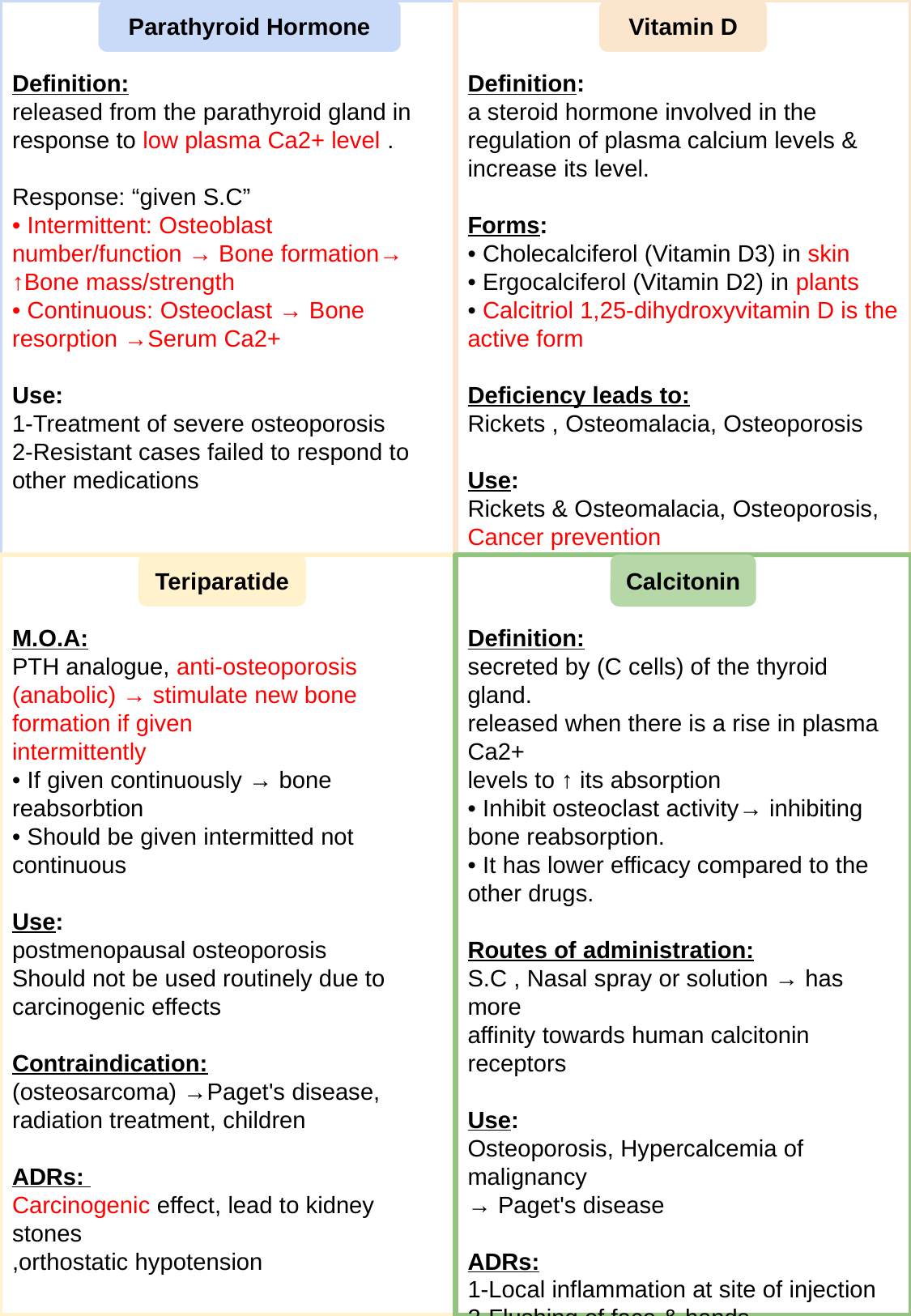

Parathyroid Hormone

Definition:
released from the parathyroid gland in
response to low plasma Ca2+ level .

Response: “given S.C”
• Intermittent: Osteoblast number/function → Bone formation→
↑Bone mass/strength
• Continuous: Osteoclast → Bone
resorption →Serum Ca2+

Use:
1-Treatment of severe osteoporosis
2-Resistant cases failed to respond to
other medications

Parathyroid Hormone
Vitamin D

Definition:
a steroid hormone involved in the
regulation of plasma calcium levels &
increase its level.

Forms:
• Cholecalciferol (Vitamin D3) in skin
• Ergocalciferol (Vitamin D2) in plants
• Calcitriol 1,25-dihydroxyvitamin D is the
active form

Deficiency leads to:
Rickets , Osteomalacia, Osteoporosis

Use:
Rickets & Osteomalacia, Osteoporosis,
Cancer prevention

Vitamin D
Teriparatide

M.O.A:
PTH analogue, anti-osteoporosis (anabolic) → stimulate new bone formation if given
intermittently
• If given continuously → bone
reabsorbtion
• Should be given intermitted not
continuous

Use:
postmenopausal osteoporosis
Should not be used routinely due to
carcinogenic effects

Contraindication:
(osteosarcoma) →Paget's disease,
radiation treatment, children

ADRs:
Carcinogenic effect, lead to kidney stones
,orthostatic hypotension

Calcitonin

Definition:
secreted by (C cells) of the thyroid gland.
released when there is a rise in plasma Ca2+
levels to ↑ its absorption
• Inhibit osteoclast activity→ inhibiting
bone reabsorption.
• It has lower efficacy compared to the
other drugs.

Routes of administration:
S.C , Nasal spray or solution → has more
affinity towards human calcitonin receptors

Use:
Osteoporosis, Hypercalcemia of malignancy
→ Paget's disease

ADRs:
1-Local inflammation at site of injection
2-Flushing of face & hands
3-Nasal irritation

Calcitonin
Teriparatide